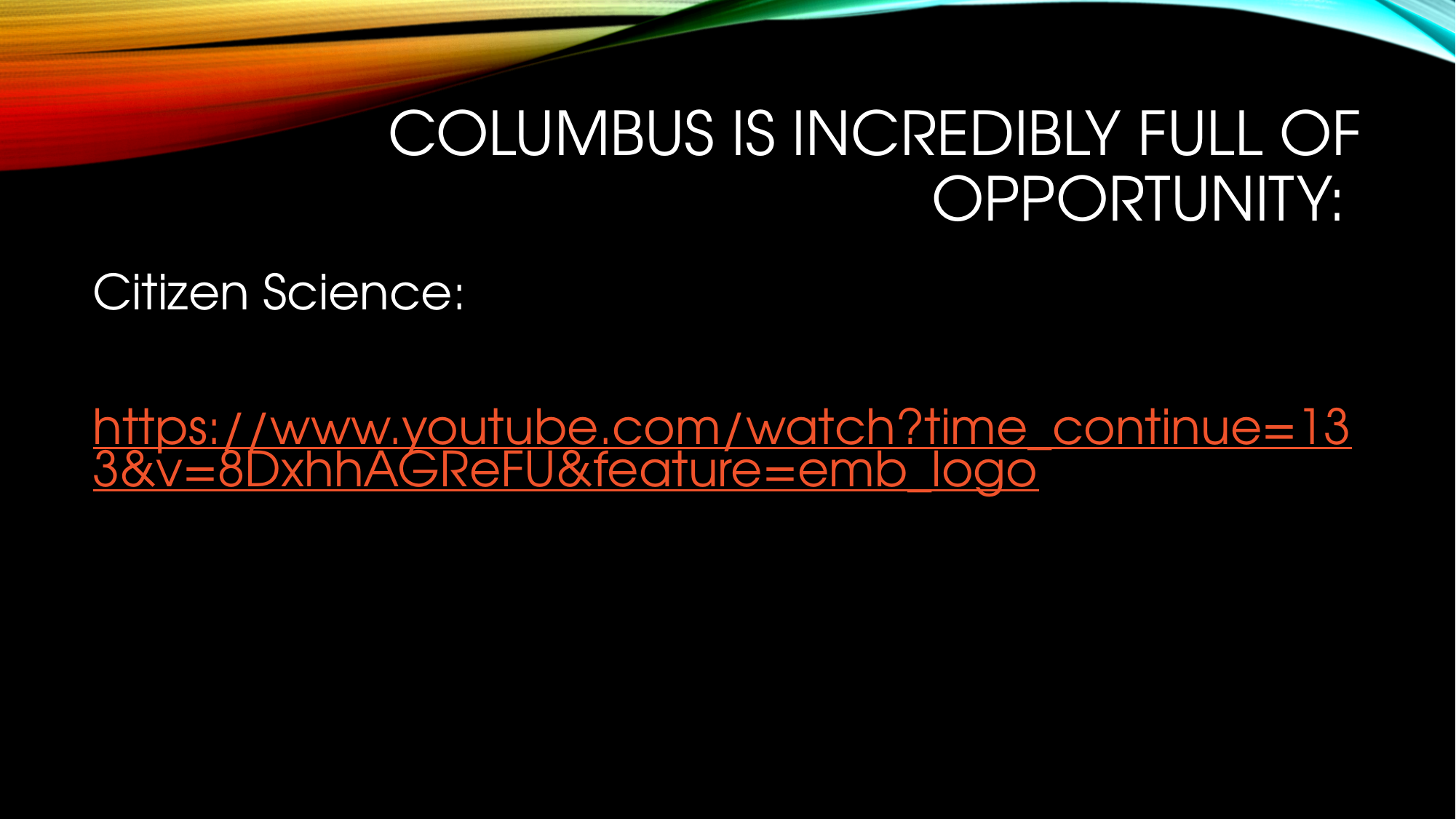

# Columbus is incredibly full of opportunity:
Citizen Science:

https://www.youtube.com/watch?time_continue=133&v=8DxhhAGReFU&feature=emb_logo